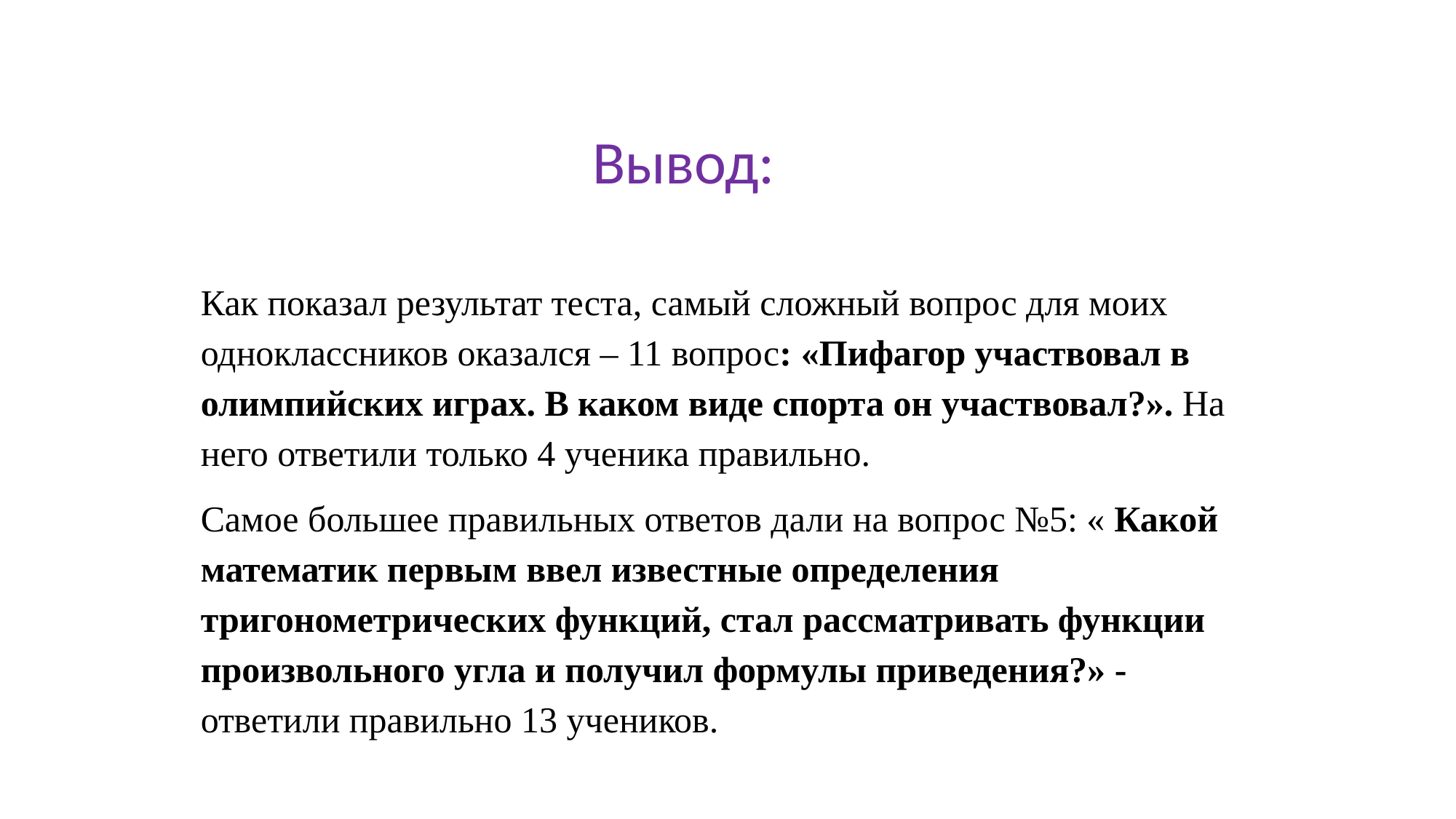

Вывод:
Как показал результат теста, самый сложный вопрос для моих одноклассников оказался – 11 вопрос: «Пифагор участвовал в олимпийских играх. В каком виде спорта он участвовал?». На него ответили только 4 ученика правильно.
Самое большее правильных ответов дали на вопрос №5: « Какой математик первым ввел известные определения тригонометрических функций, стал рассматривать функции произвольного угла и получил формулы приведения?» - ответили правильно 13 учеников.